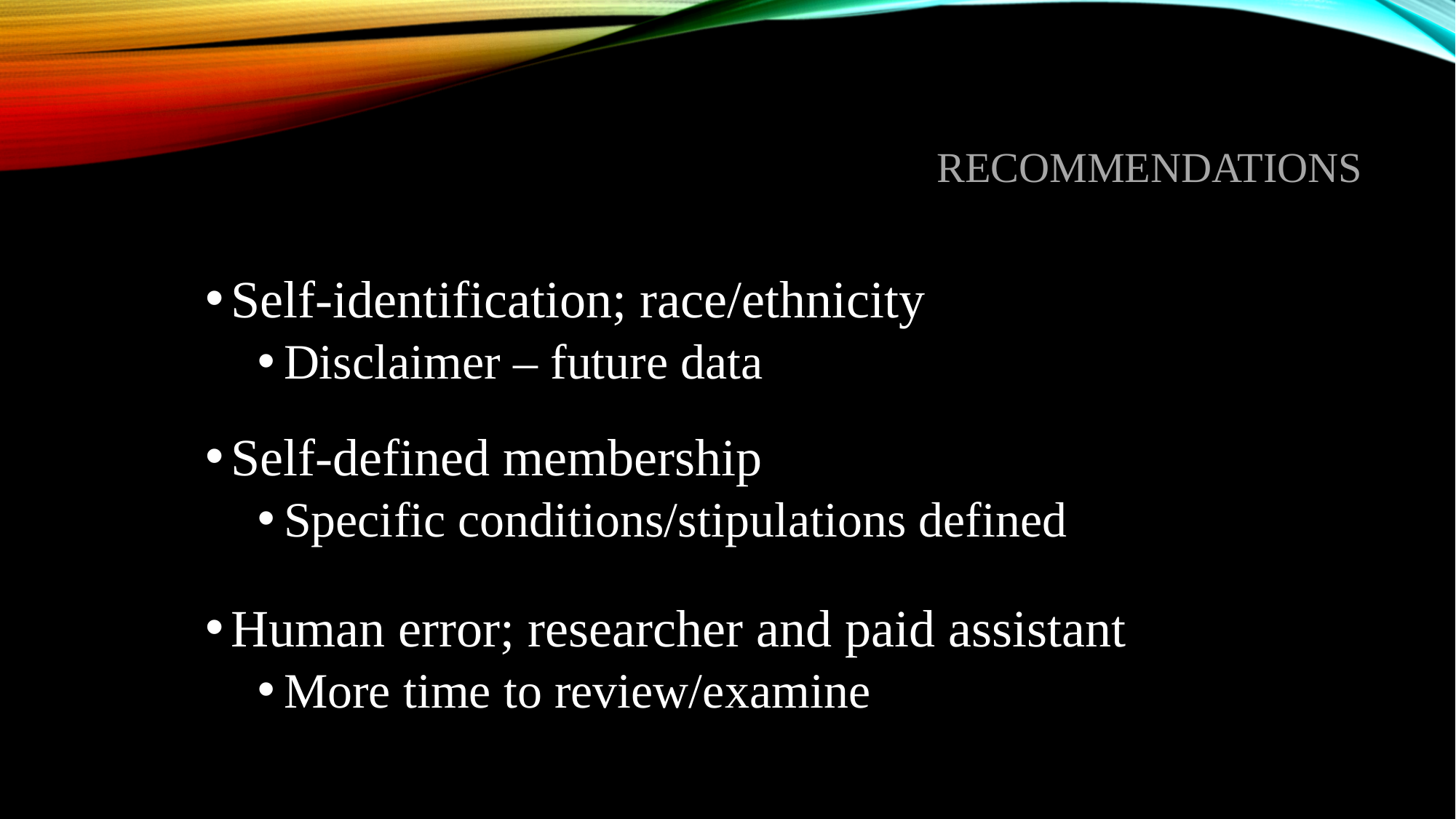

# recommendations
Self-identification; race/ethnicity
Disclaimer – future data

Self-defined membership
Specific conditions/stipulations defined

Human error; researcher and paid assistant
More time to review/examine